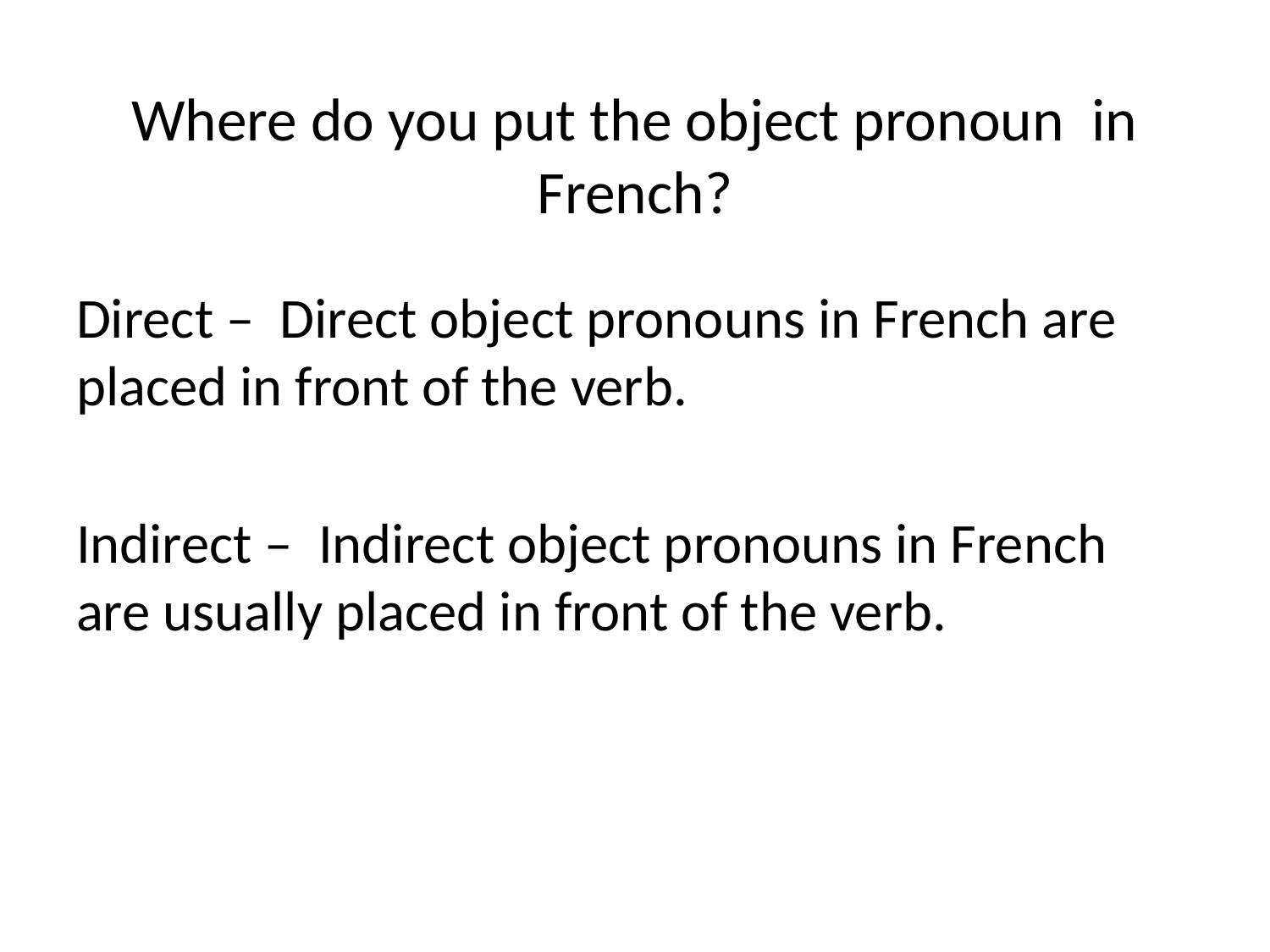

# Where do you put the object pronoun  in French?
Direct –  Direct object pronouns in French are placed in front of the verb.

Indirect –  Indirect object pronouns in French are usually placed in front of the verb.